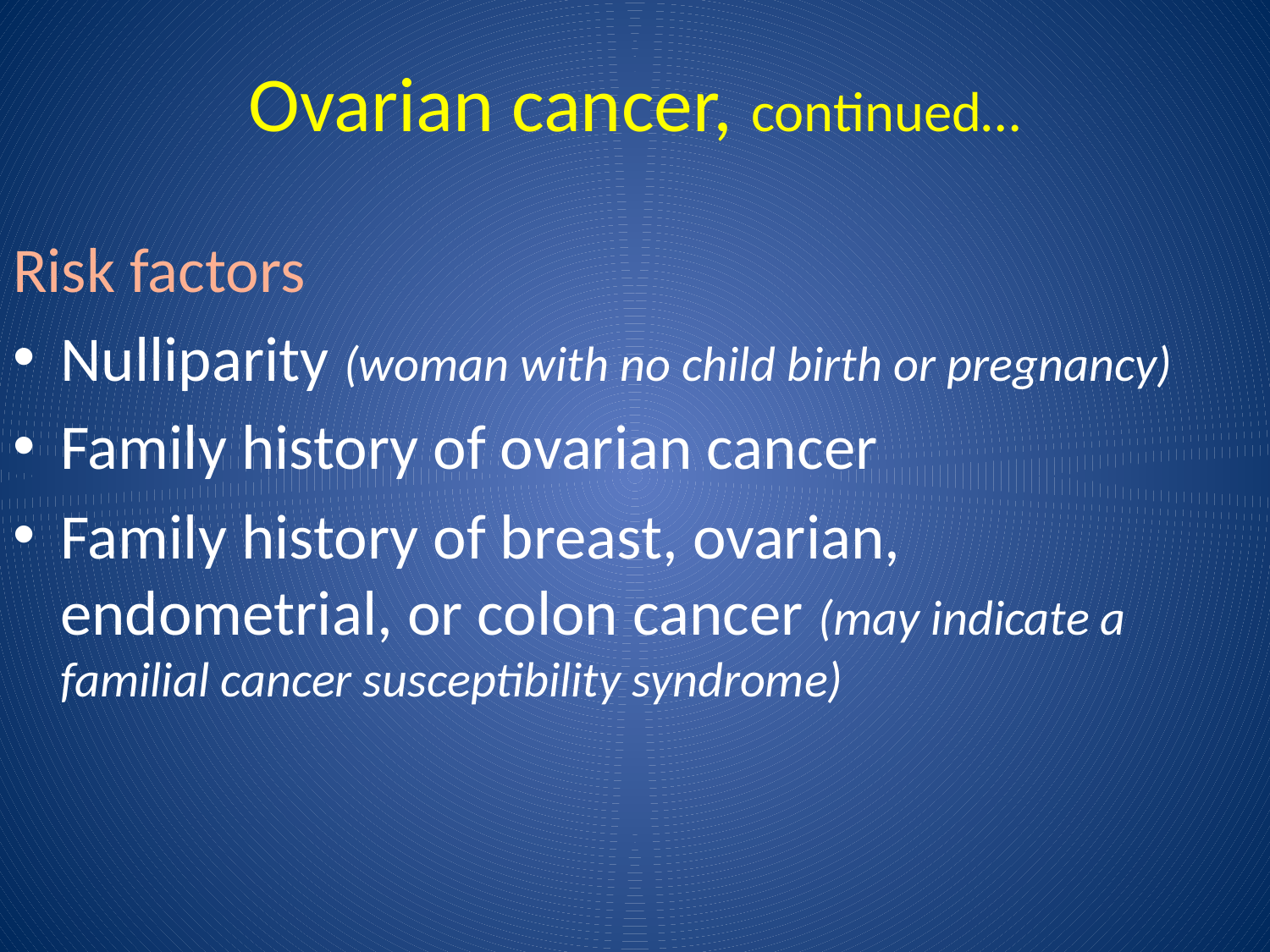

Ovarian cancer, continued…
Risk factors
Nulliparity (woman with no child birth or pregnancy)
Family history of ovarian cancer
Family history of breast, ovarian, endometrial, or colon cancer (may indicate a familial cancer susceptibility syndrome)